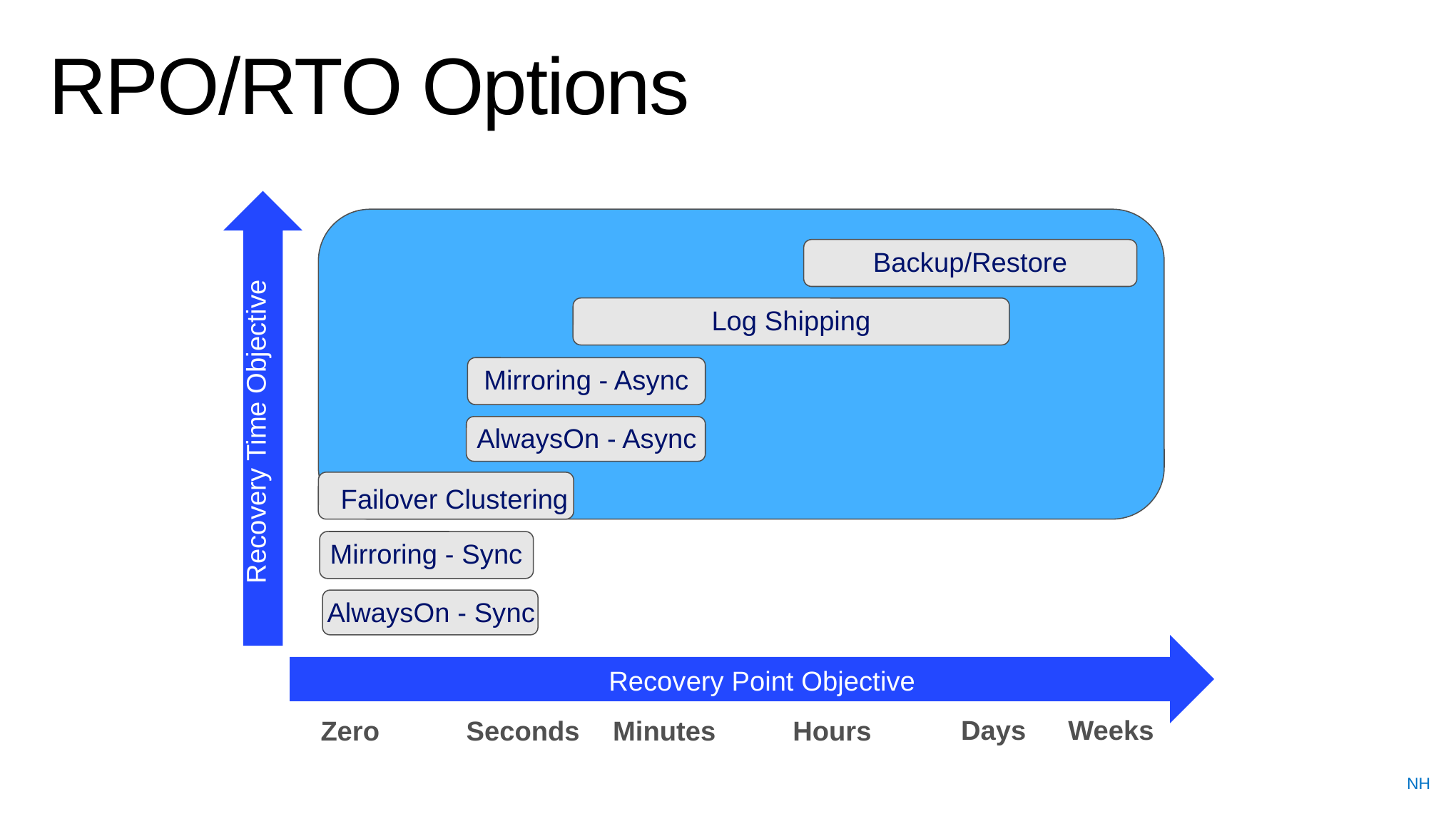

# RPO/RTO Options

Backup/Restore

Log Shipping

Mirroring - Async

Recovery Time Objective
AlwaysOn - Async

Failover Clustering
Mirroring - Sync

AlwaysOn - Sync

Recovery Point Objective
Days
Weeks
Zero
Seconds
Minutes
Hours
NH